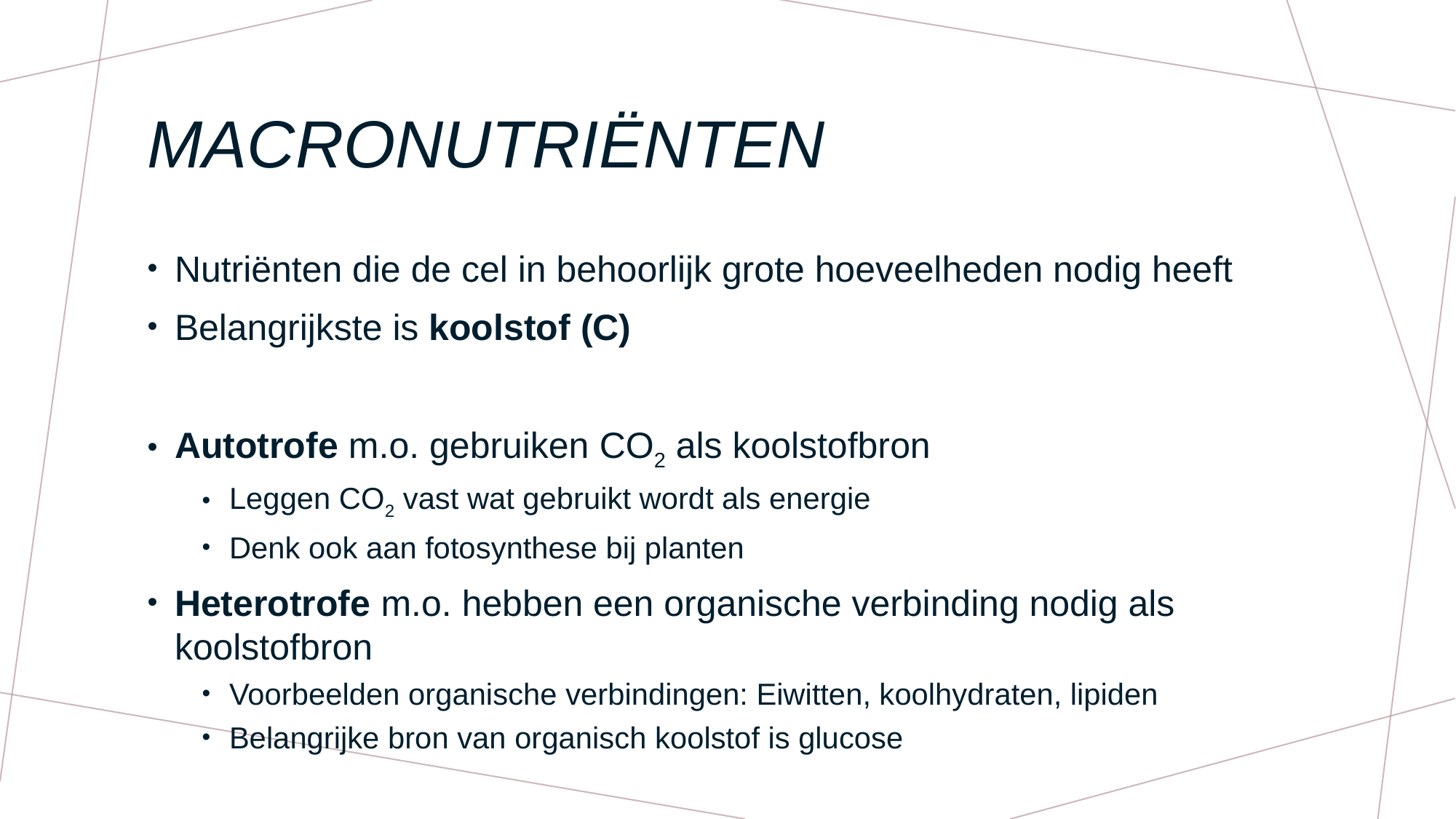

# Macronutriënten
Nutriënten die de cel in behoorlijk grote hoeveelheden nodig heeft
Belangrijkste is koolstof (C)

Autotrofe m.o. gebruiken CO2 als koolstofbron
Leggen CO2 vast wat gebruikt wordt als energie
Denk ook aan fotosynthese bij planten
Heterotrofe m.o. hebben een organische verbinding nodig als koolstofbron
Voorbeelden organische verbindingen: Eiwitten, koolhydraten, lipiden
Belangrijke bron van organisch koolstof is glucose